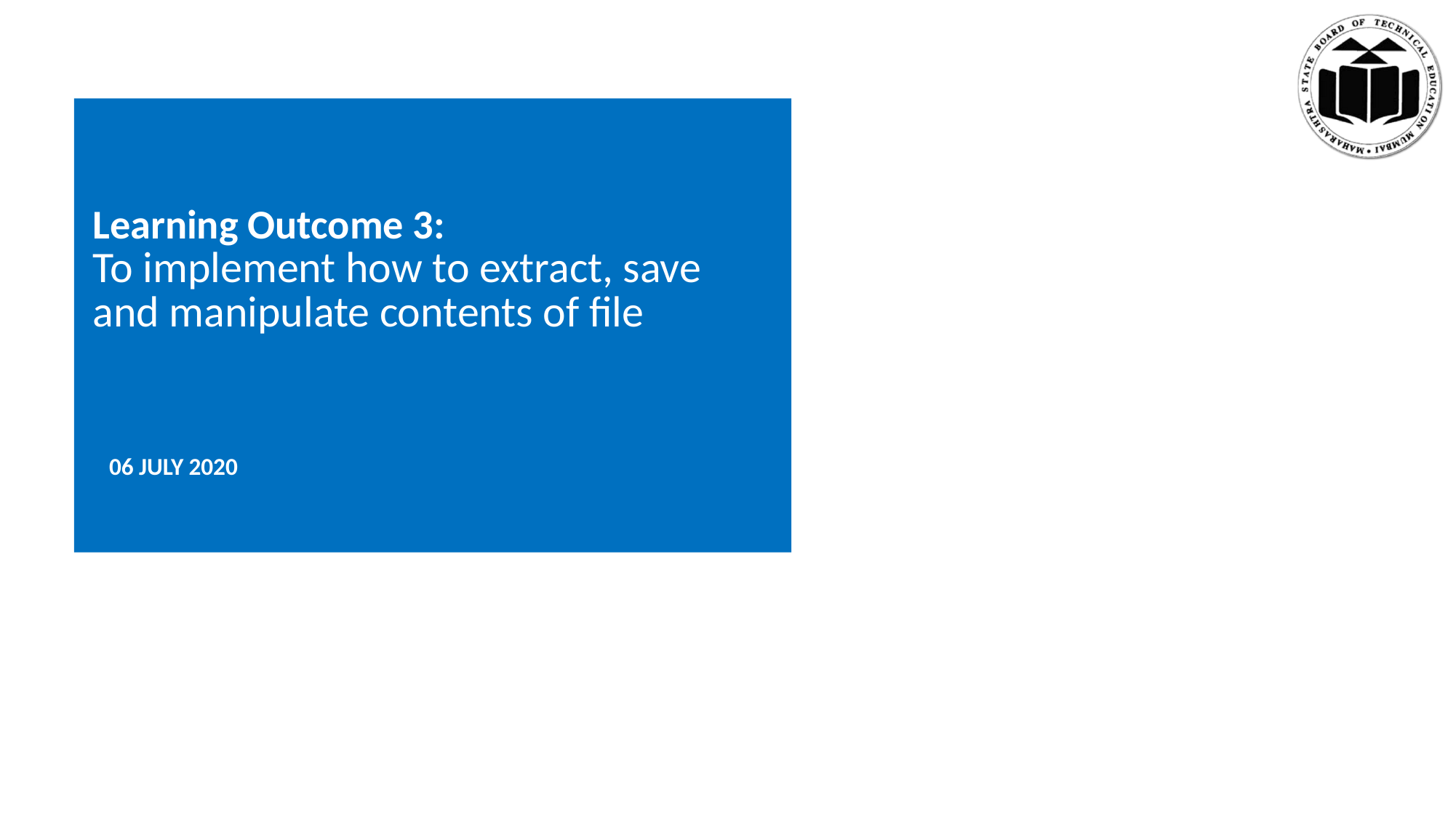

# Learning Outcome 3: To implement how to extract, save and manipulate contents of file
06 JULY 2020